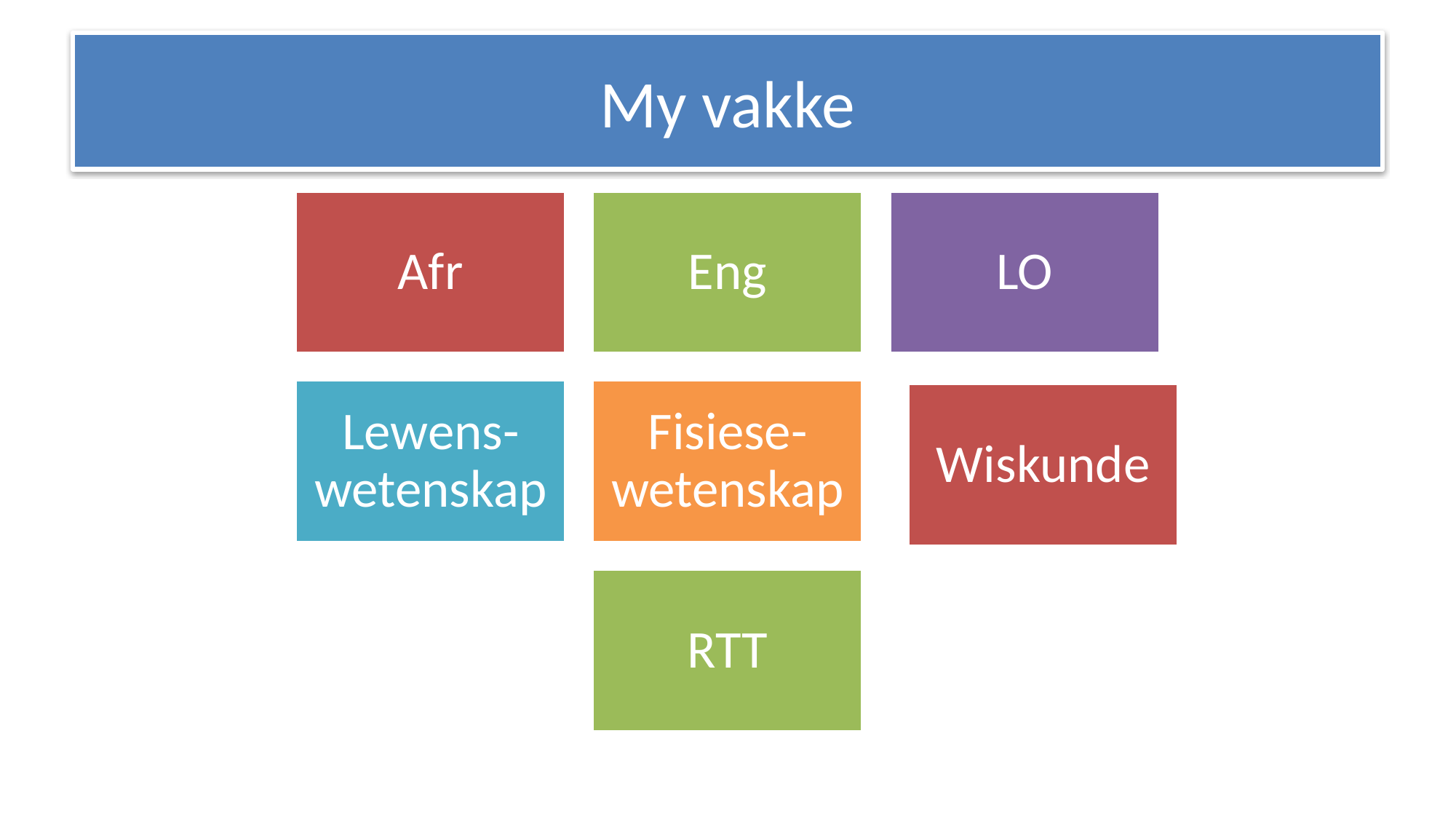

# My vakke
Afr
Eng
LO
Lewens- wetenskap
Fisiese- wetenskap
Wiskunde
RTT